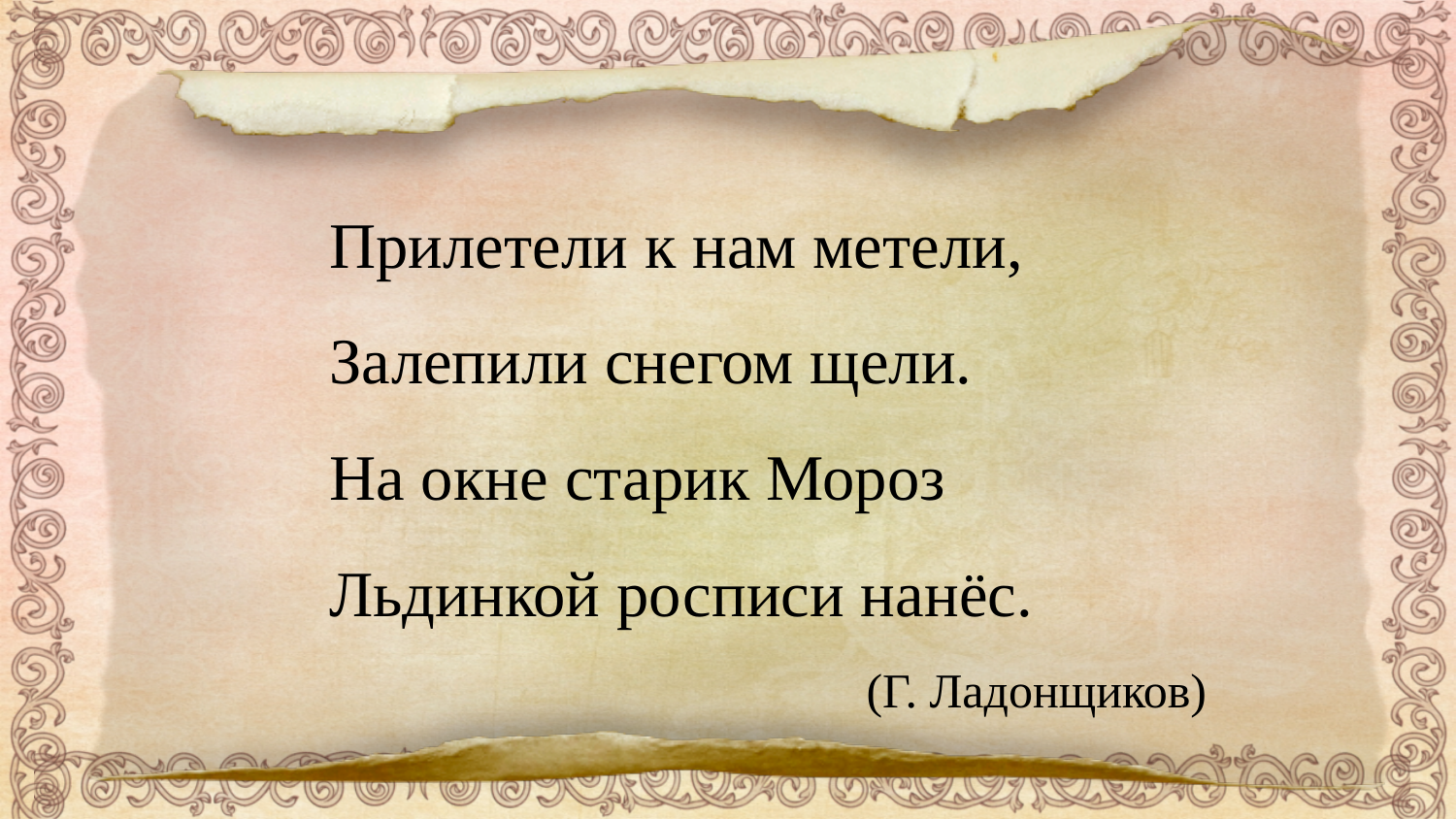

Прилетели к нам метели, Залепили снегом щели.
На окне старик Мороз
Льдинкой росписи нанёс.
(Г. Ладонщиков)